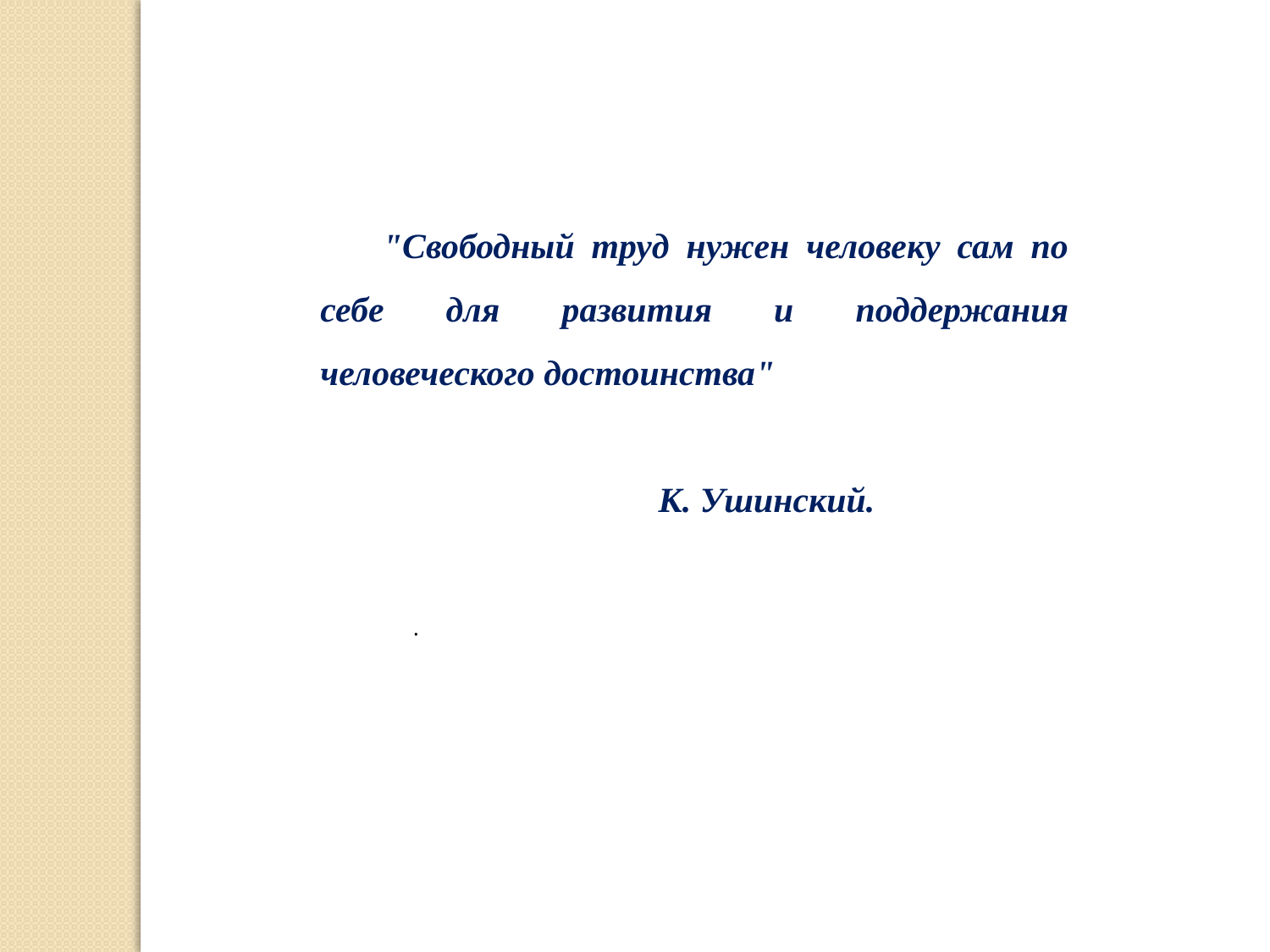

"Свободный труд нужен человеку сам по себе для развития и поддержания человеческого достоинства"

                               К. Ушинский.
.